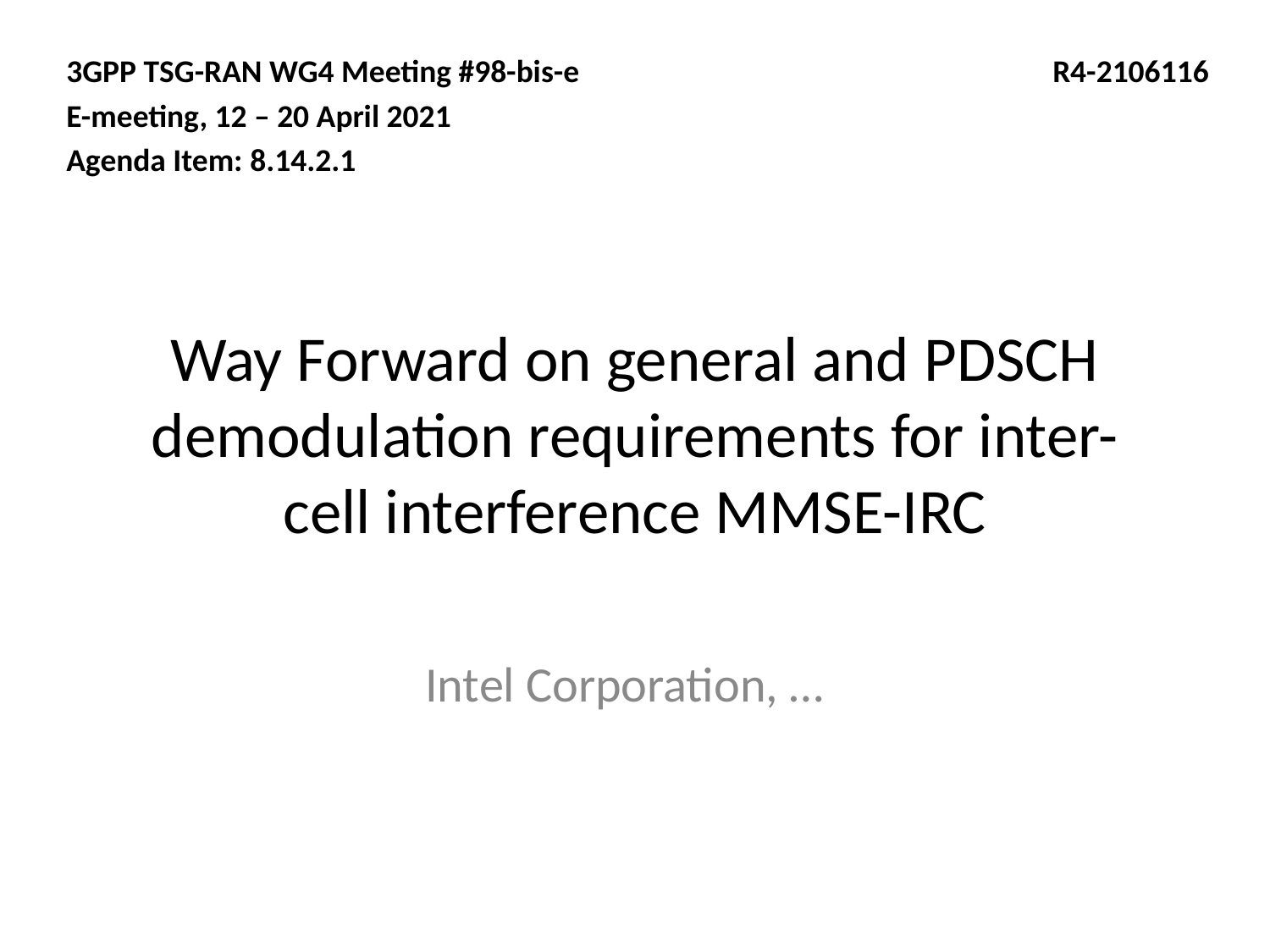

3GPP TSG-RAN WG4 Meeting #98-bis-e
E-meeting, 12 – 20 April 2021
Agenda Item: 8.14.2.1
R4-2106116
# Way Forward on general and PDSCH demodulation requirements for inter-cell interference MMSE-IRC
Intel Corporation, …